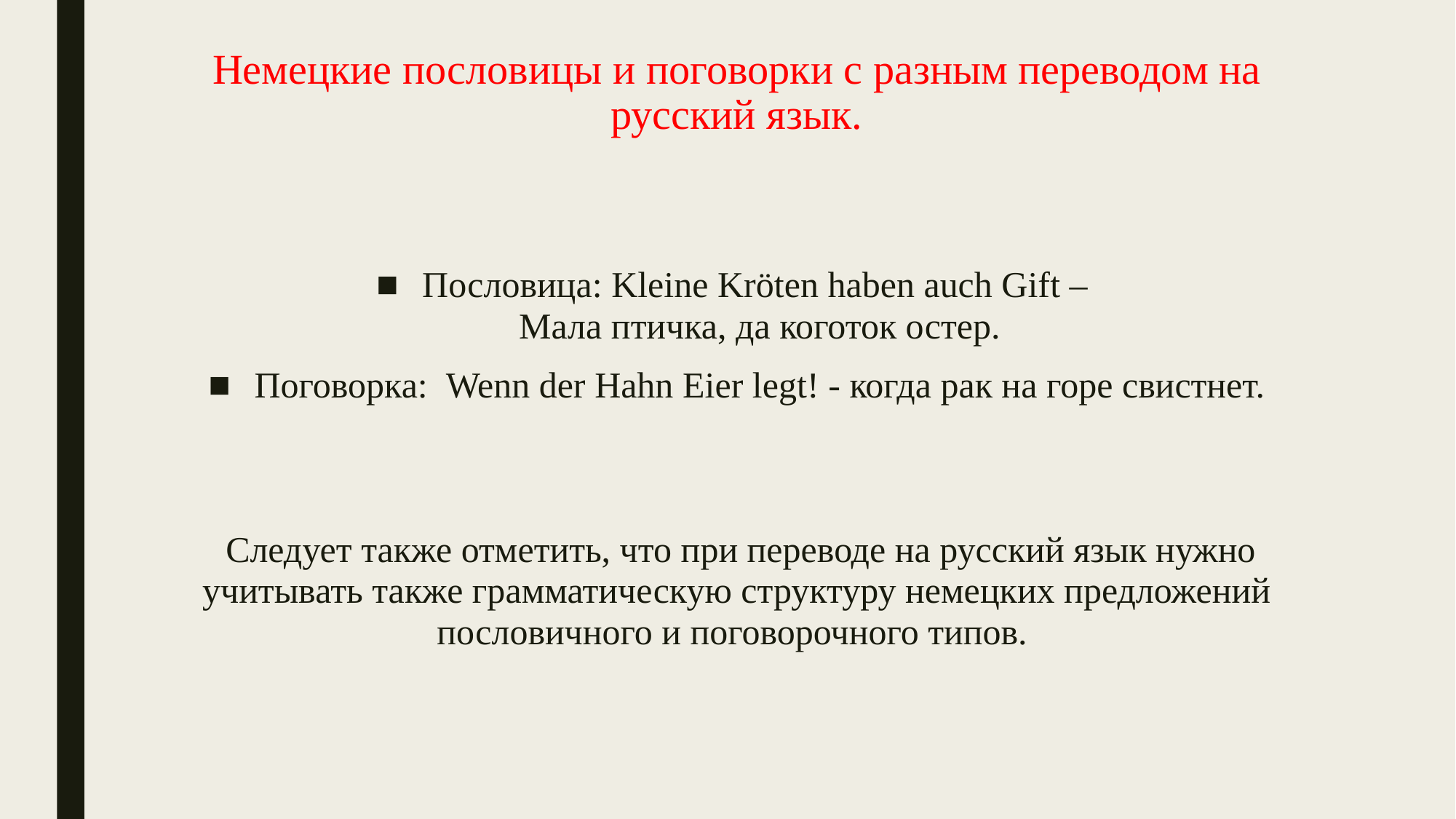

# Немецкие пословицы и поговорки с разным переводом на русский язык.
Пословица: Kleine Kröten haben auch Gift –  Мала птичка, да коготок остер.
Поговорка:  Wenn der Hahn Eier legt! - когда рак на горе свистнет.

 Следует также отметить, что при переводе на русский язык нужно учитывать также грамматическую структуру немецких предложений пословичного и поговорочного типов.